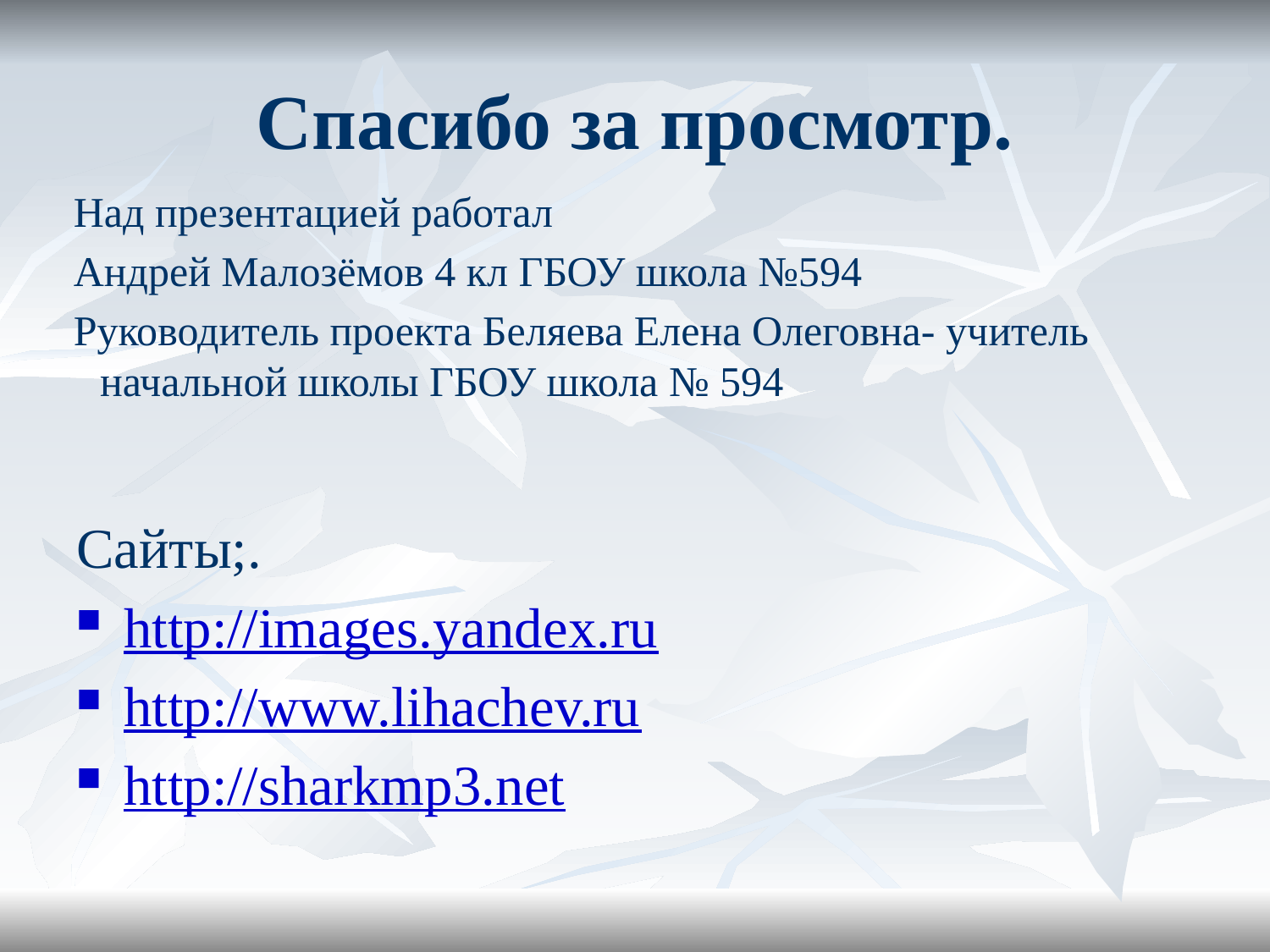

# Спасибо за просмотр.
  Над презентацией работал
  Андрей Малозёмов 4 кл ГБОУ школа №594
  Руководитель проекта Беляева Елена Олеговна- учитель начальной школы ГБОУ школа № 594

Сайты;.
http://images.yandex.ru
http://www.lihachev.ru
http://sharkmp3.net